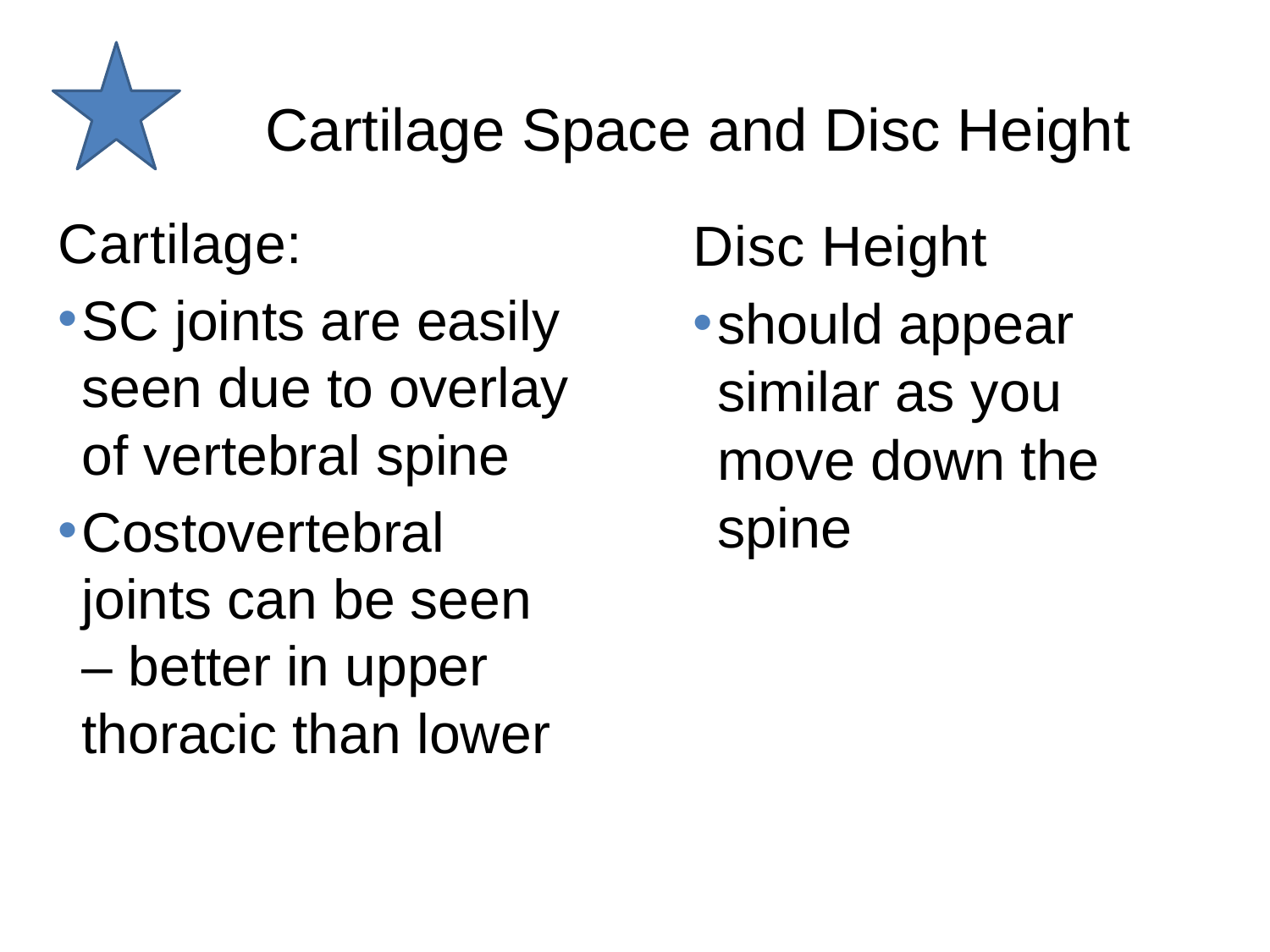

# Cartilage Space and Disc Height

Cartilage:
SC joints are easily seen due to overlay of vertebral spine
Costovertebral joints can be seen – better in upper thoracic than lower

Disc Height
should appear similar as you move down the spine